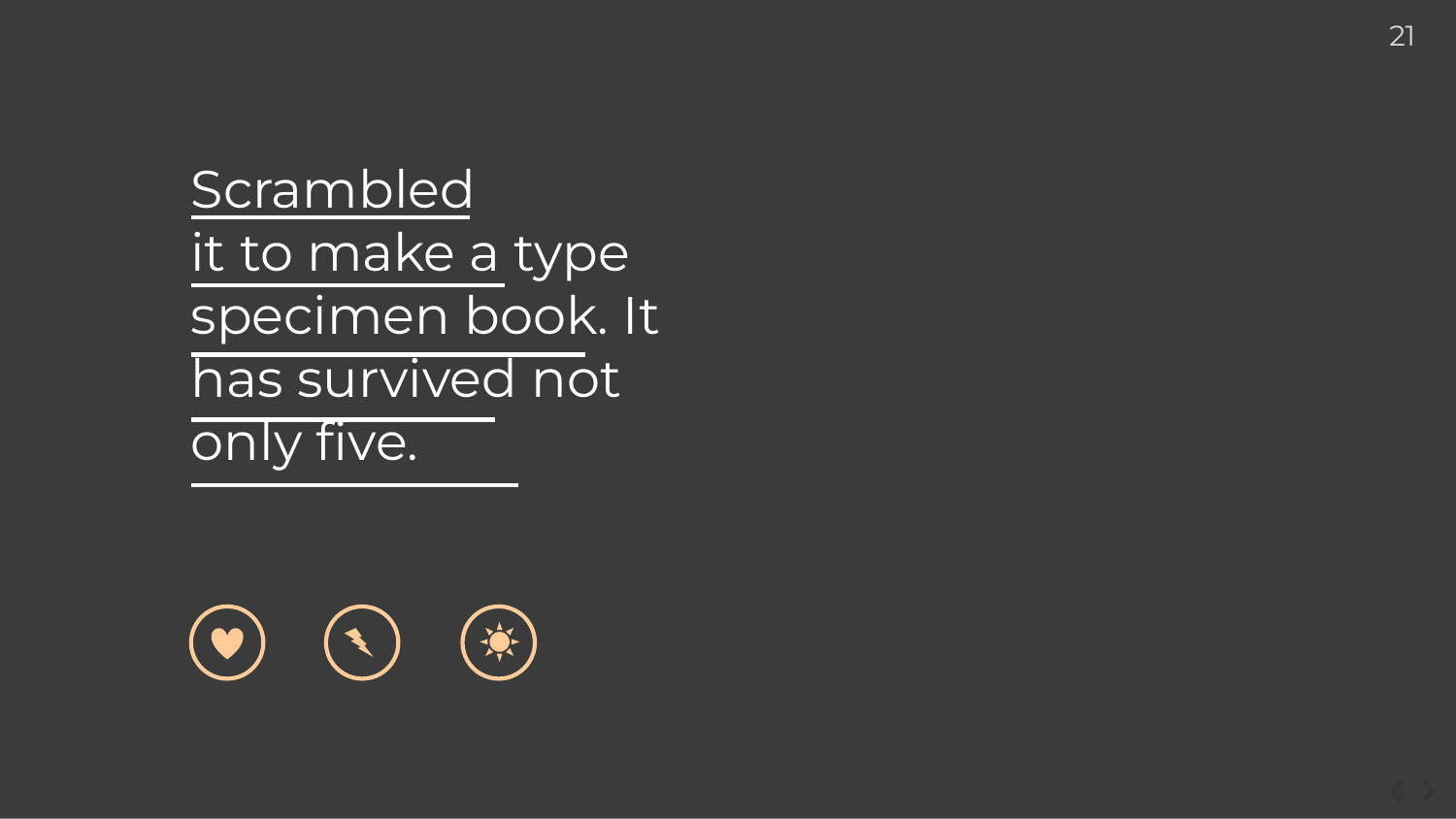

21

Scrambled
it to make a type specimen book. It has survived not only five.